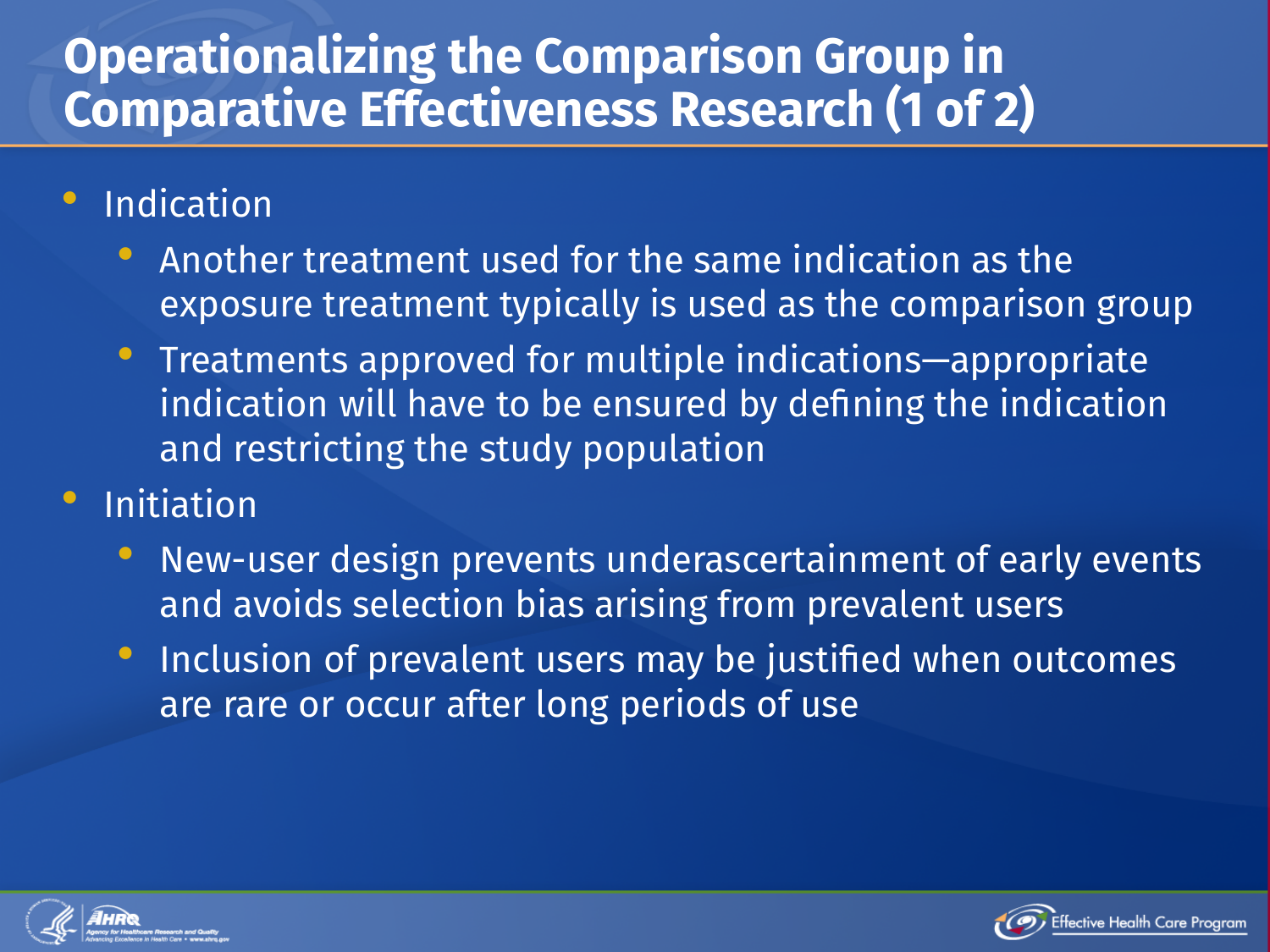

# Operationalizing the Comparison Group in Comparative Effectiveness Research (1 of 2)
Indication
Another treatment used for the same indication as the exposure treatment typically is used as the comparison group
Treatments approved for multiple indications—appropriate indication will have to be ensured by defining the indication and restricting the study population
Initiation
New-user design prevents underascertainment of early events and avoids selection bias arising from prevalent users
Inclusion of prevalent users may be justified when outcomes are rare or occur after long periods of use